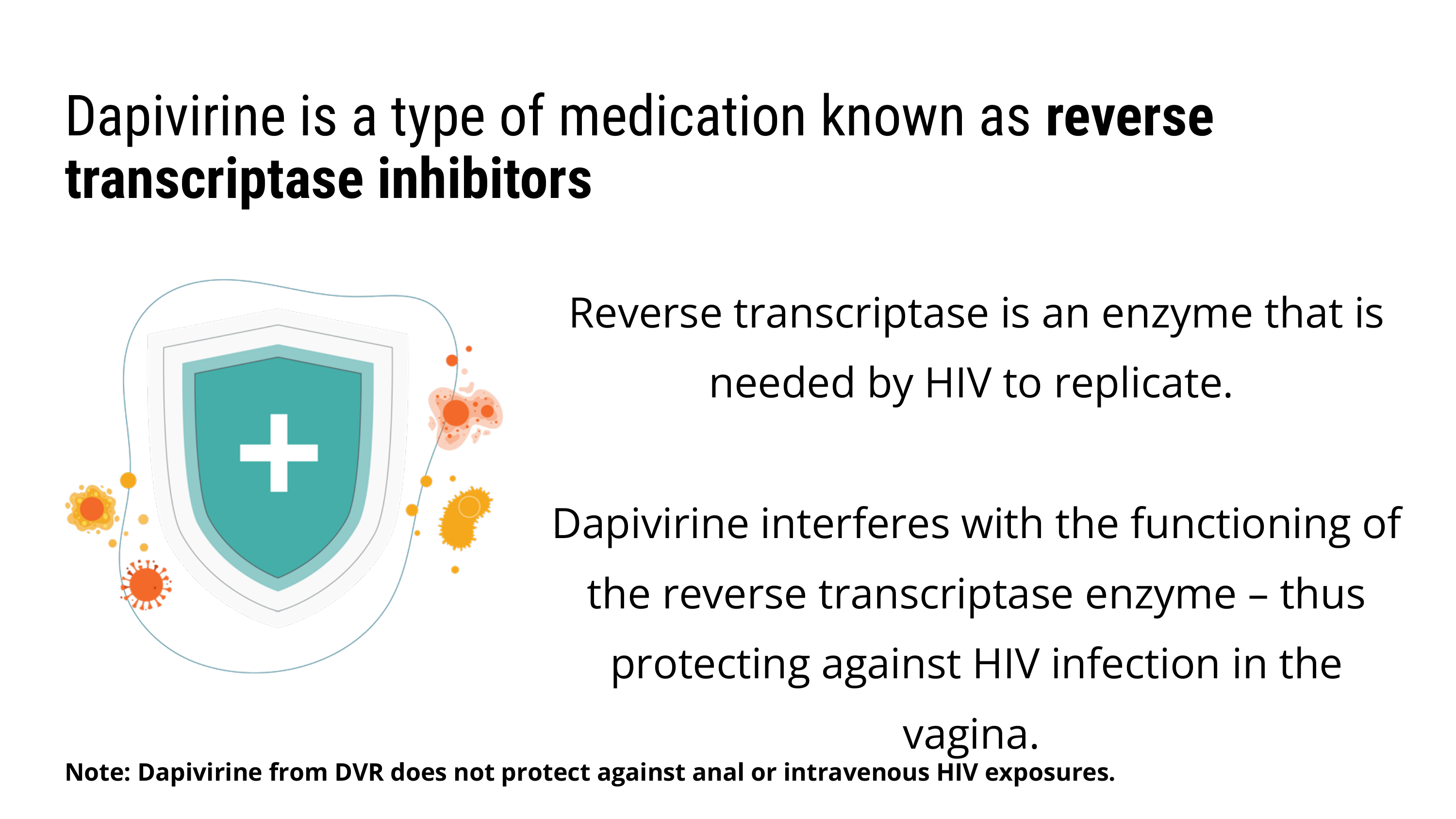

Dapivirine is a type of medication known as reverse transcriptase inhibitors

Reverse transcriptase is an enzyme that is needed by HIV to replicate.

Dapivirine interferes with the functioning of the reverse transcriptase enzyme – thus protecting against HIV infection in the vagina.
Note: Dapivirine from DVR does not protect against anal or intravenous HIV exposures.